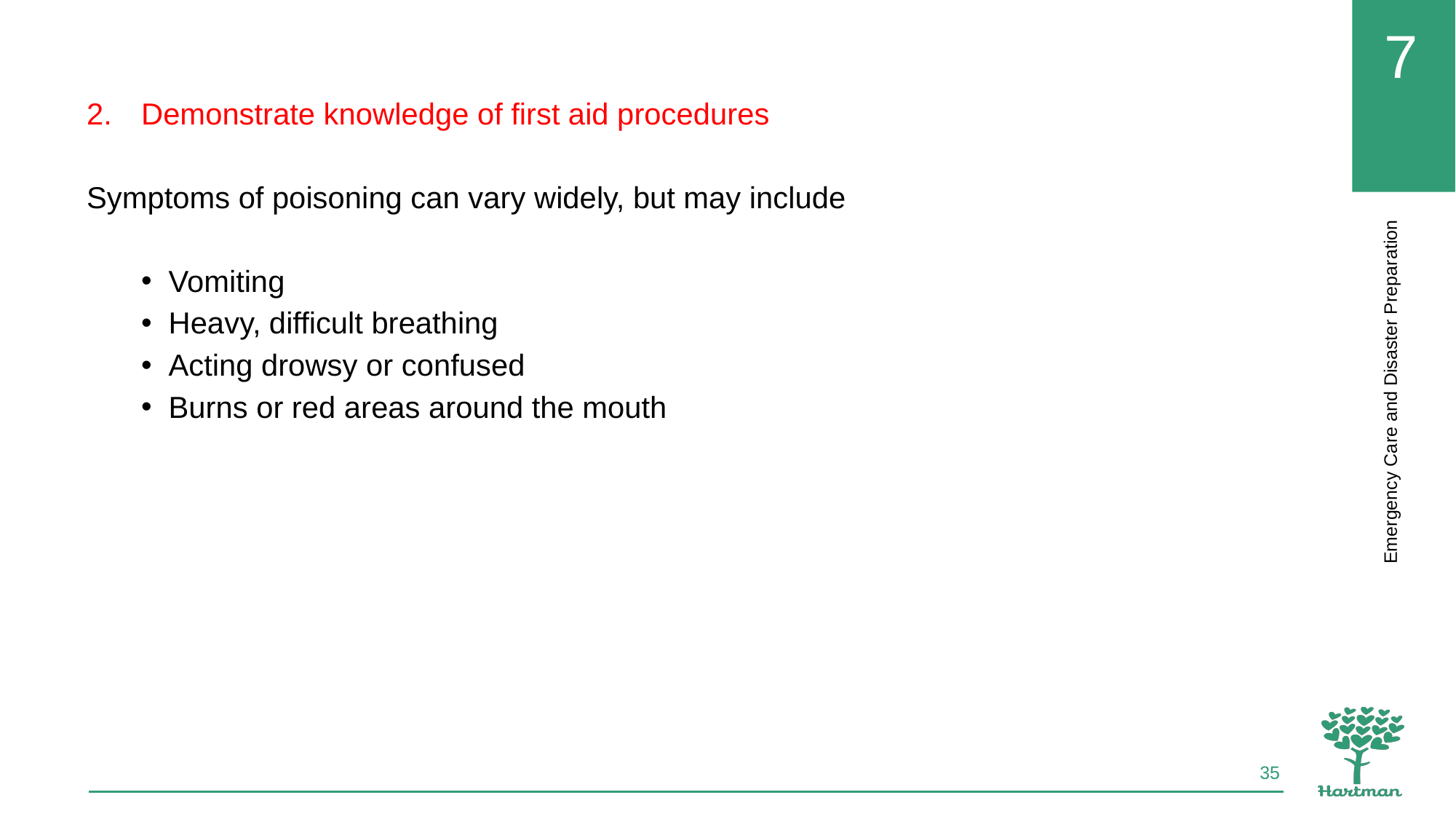

Demonstrate knowledge of first aid procedures

Symptoms of poisoning can vary widely, but may include

Vomiting
Heavy, difficult breathing
Acting drowsy or confused
Burns or red areas around the mouth

35